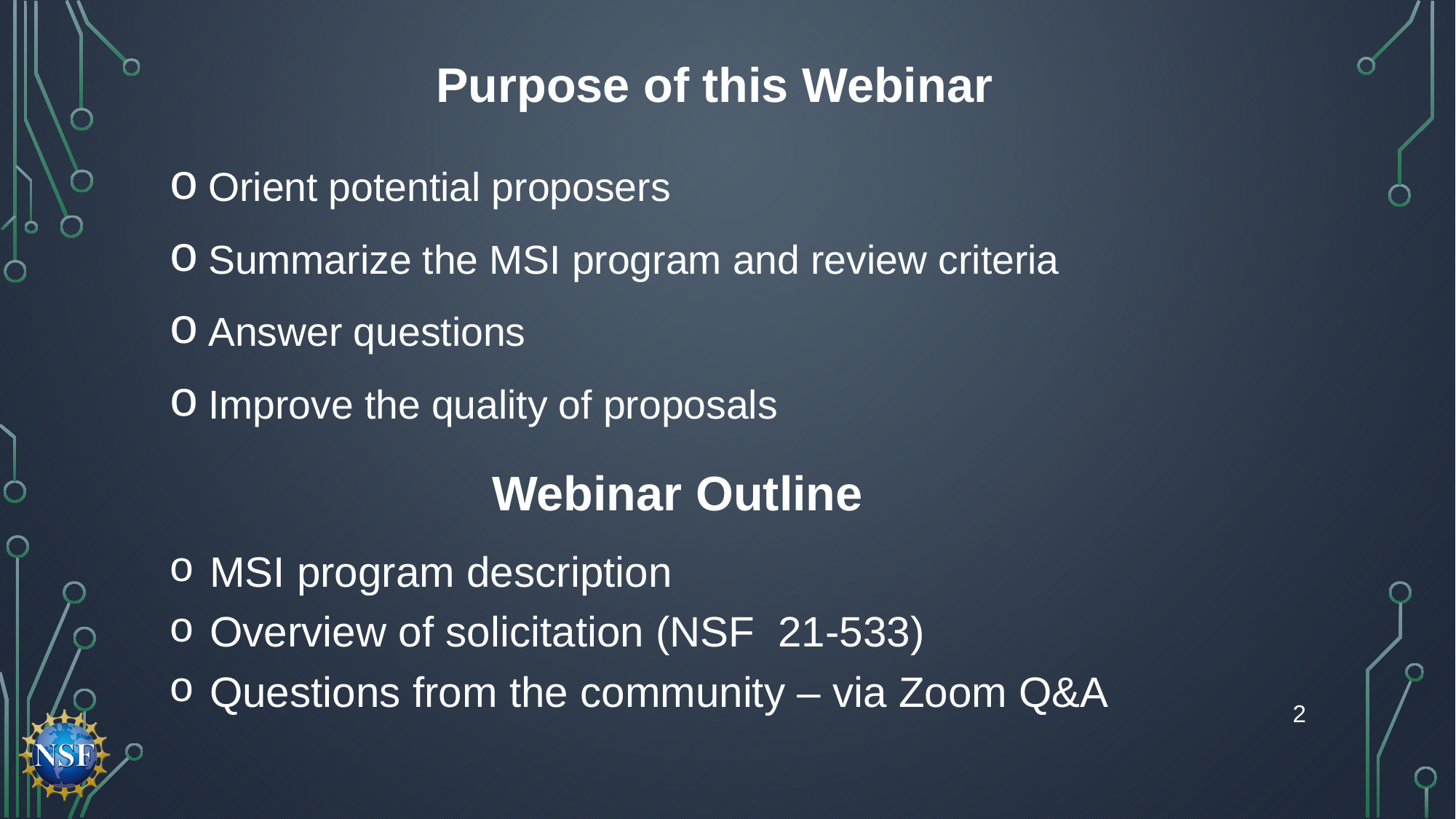

Purpose of this Webinar
 Orient potential proposers
 Summarize the MSI program and review criteria
 Answer questions
 Improve the quality of proposals

Webinar Outline
MSI program description
Overview of solicitation (NSF  21-533)
Questions from the community – via Zoom Q&A
2